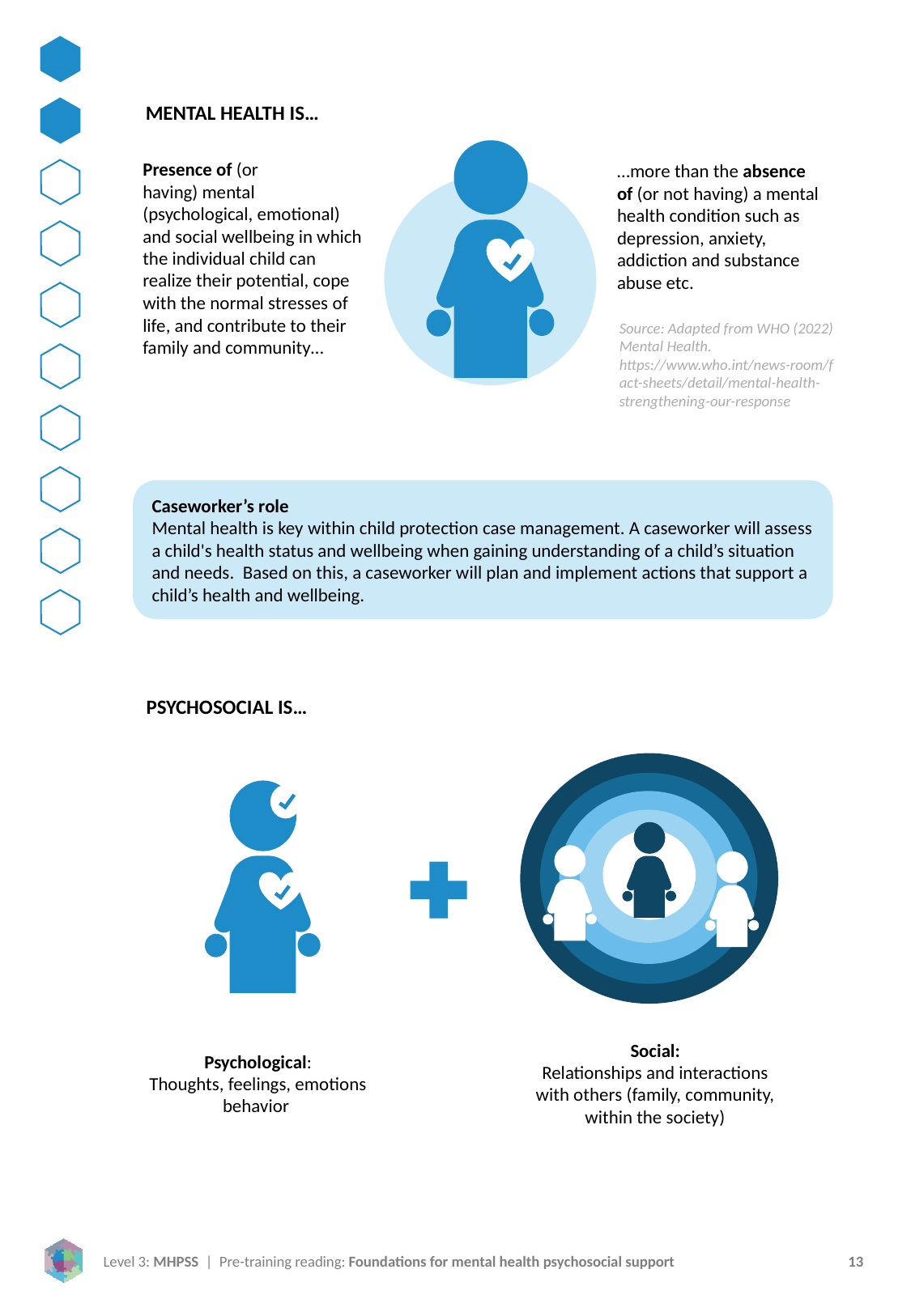

MENTAL HEALTH IS…

Presence of (or having) mental (psychological, emotional) and social wellbeing in which the individual child can realize their potential, cope with the normal stresses of life, and contribute to their family and community…
…more than the absence of (or not having) a mental health condition such as depression, anxiety, addiction and substance abuse etc.

Source: Adapted from WHO (2022) Mental Health. https://www.who.int/news-room/fact-sheets/detail/mental-health-strengthening-our-response

Caseworker’s role
Mental health is key within child protection case management. A caseworker will assess a child's health status and wellbeing when gaining understanding of a child’s situation and needs.  Based on this, a caseworker will plan and implement actions that support a child’s health and wellbeing.

PSYCHOSOCIAL IS…

Social:
Relationships and interactions with others (family, community, within the society)
Psychological:
Thoughts, feelings, emotions
behavior